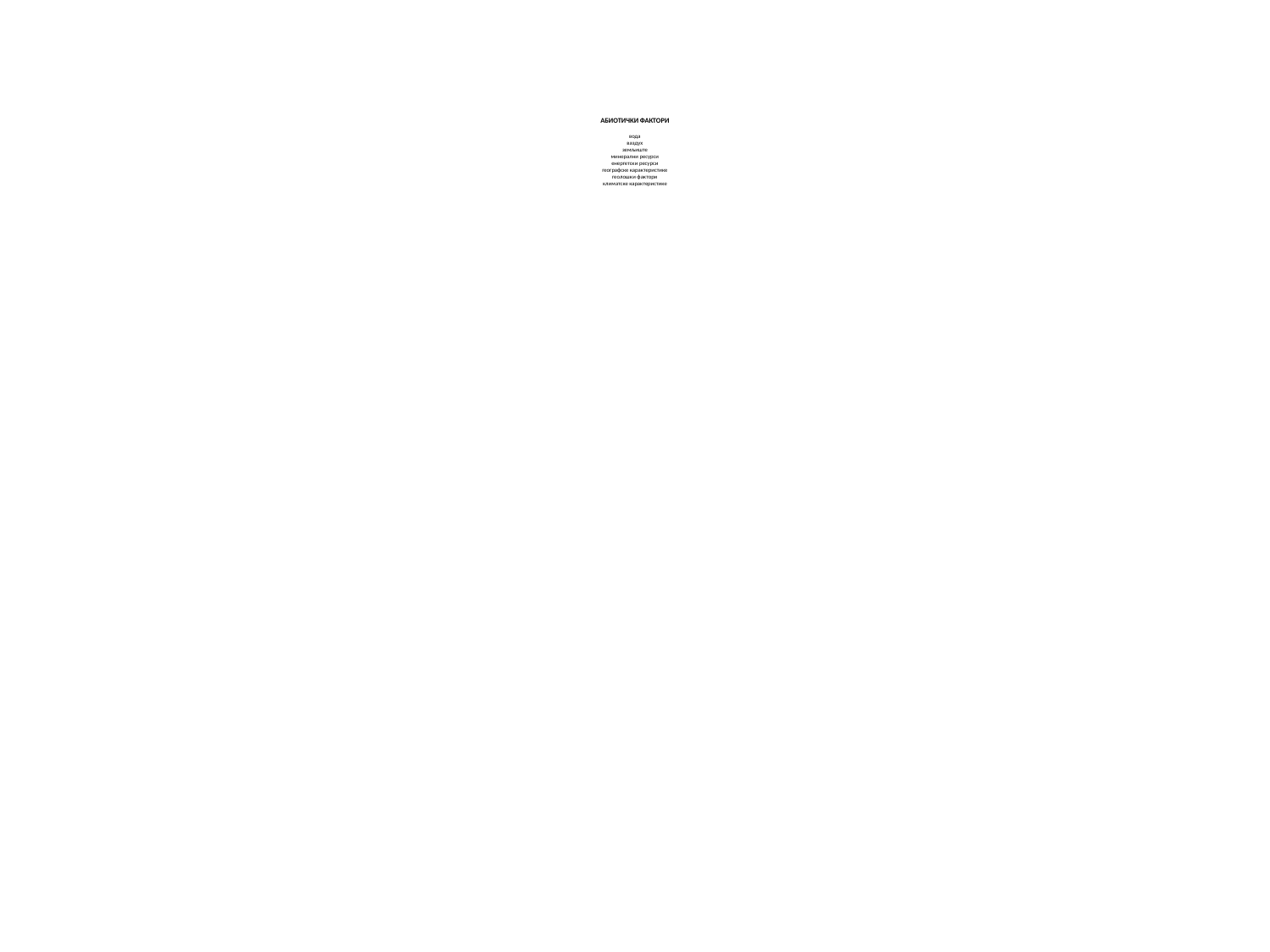

АБИОТИЧКИ ФАКТОРИ
вода
ваздух
земљиште
минерални ресурси
енергетски ресурси
географске карактеристике
геолошки фактори
климатске карактеристике